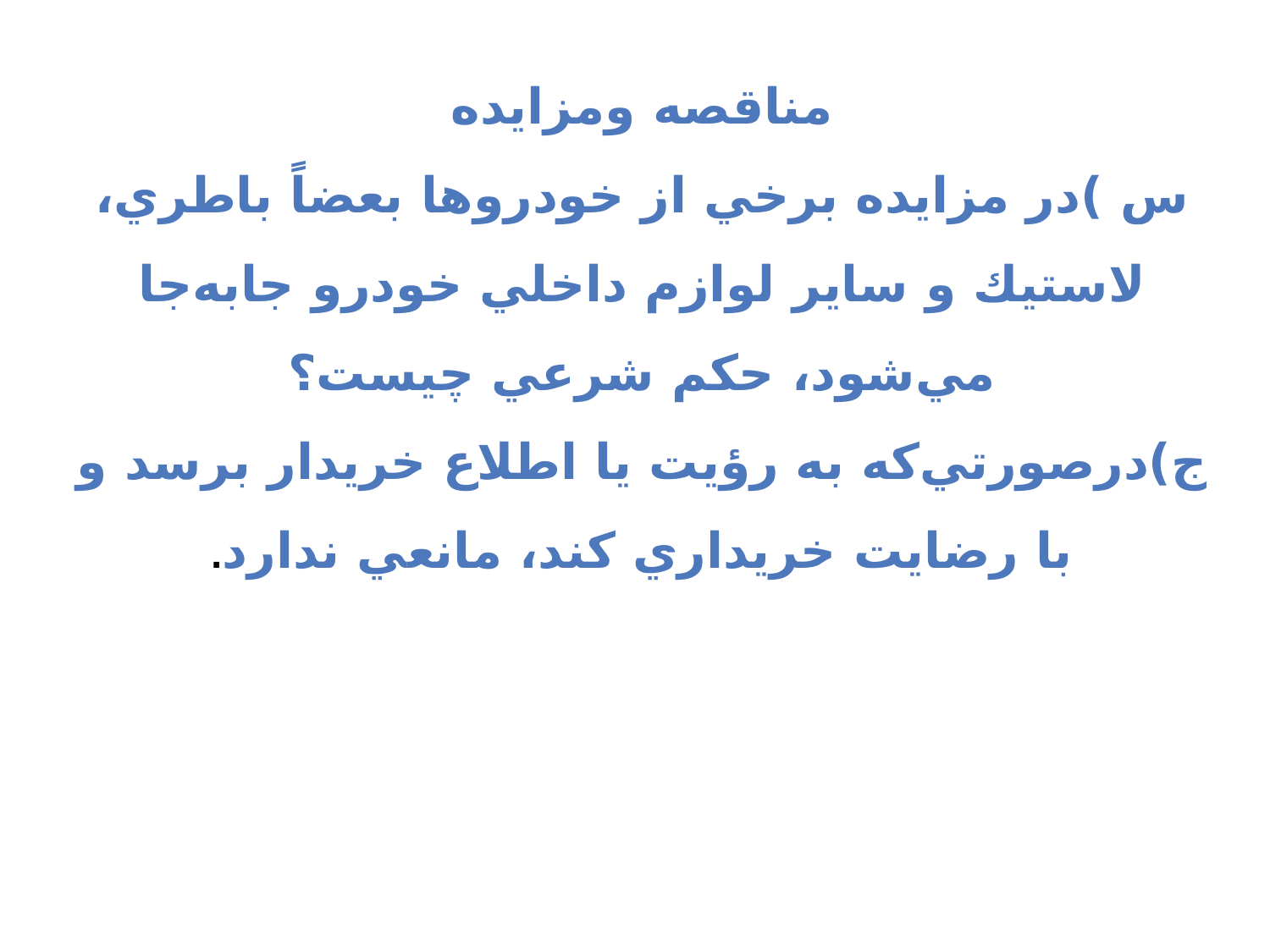

مناقصه ومزایده
س )در مزايده برخي از خودروها بعضاً باطري، لاستيك و ساير لوازم داخلي خودرو جابه‌جا مي‌شود، حكم شرعي چيست؟
ج)درصورتي‌كه به رؤيت يا اطلاع خريدار برسد و با رضايت خريداري كند، مانعي ندارد.